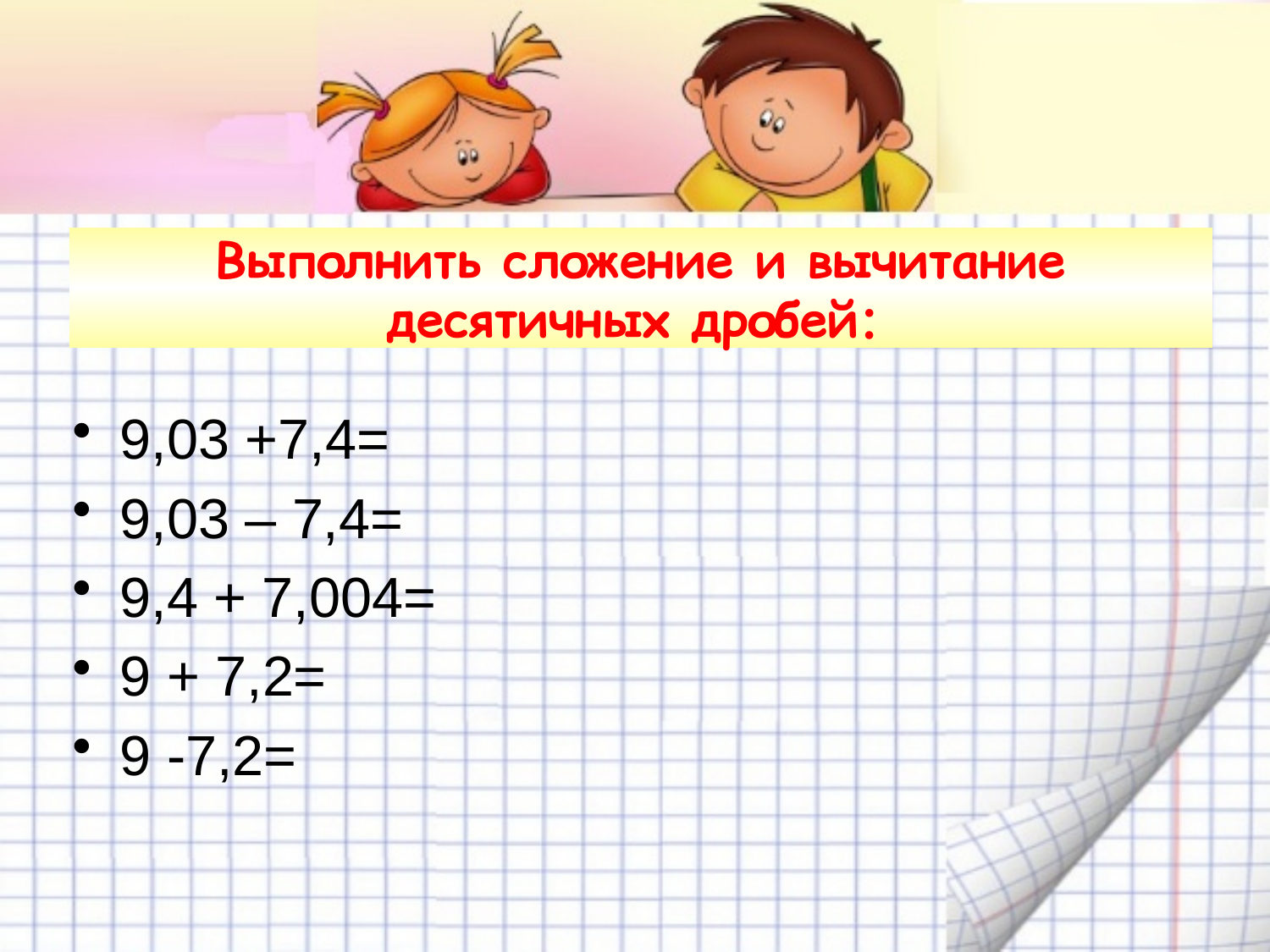

Выполнить сложение и вычитание десятичных дробей:
9,03 +7,4=
9,03 – 7,4=
9,4 + 7,004=
9 + 7,2=
9 -7,2=